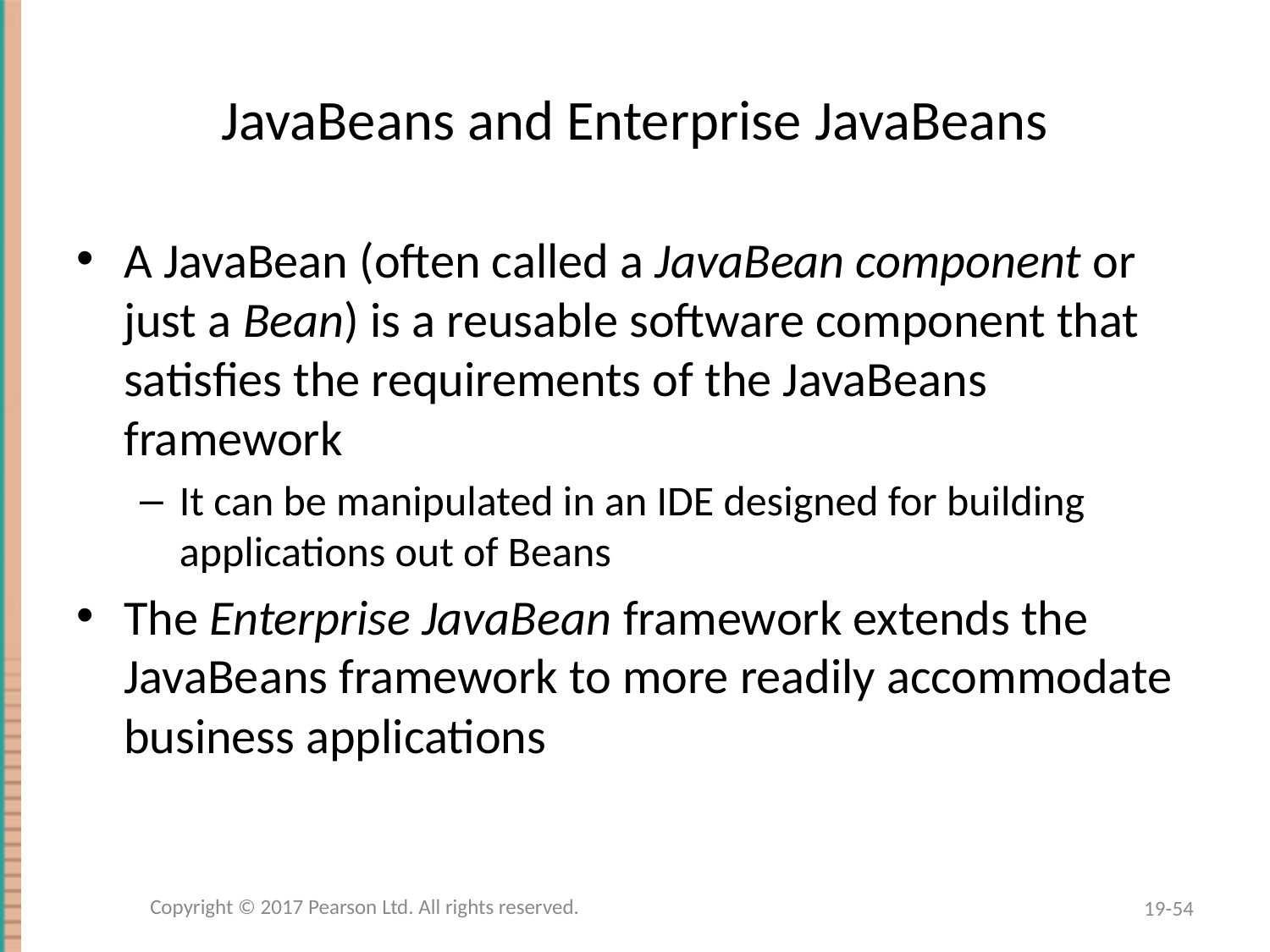

# JavaBeans and Enterprise JavaBeans
A JavaBean (often called a JavaBean component or just a Bean) is a reusable software component that satisfies the requirements of the JavaBeans framework
It can be manipulated in an IDE designed for building applications out of Beans
The Enterprise JavaBean framework extends the JavaBeans framework to more readily accommodate business applications
Copyright © 2017 Pearson Ltd. All rights reserved.
19-54